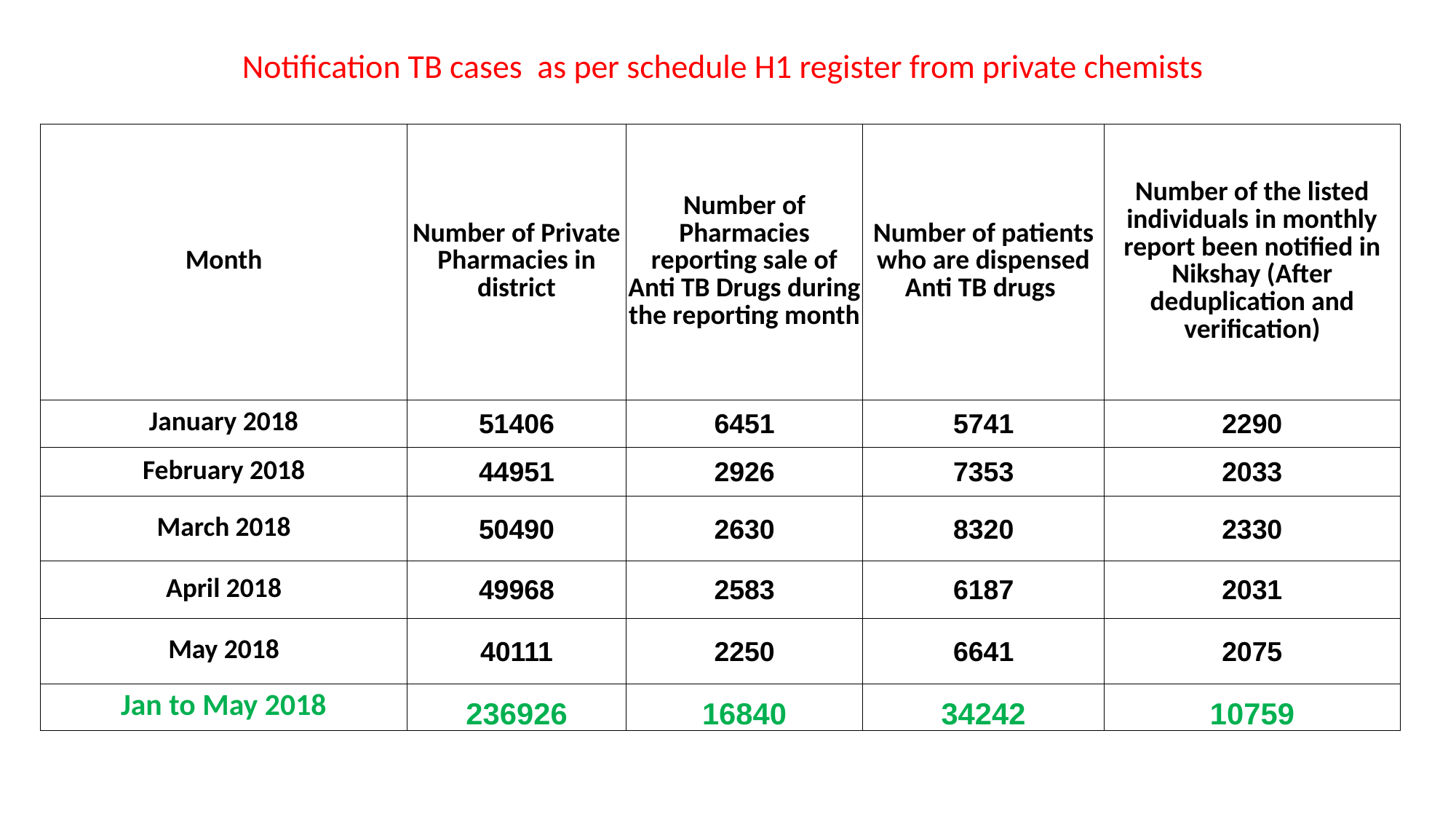

# Notification TB cases  as per schedule H1 register from private chemists
| Month | Number of Private Pharmacies in district | Number of Pharmacies reporting sale of Anti TB Drugs during the reporting month | Number of patients who are dispensed Anti TB drugs | Number of the listed individuals in monthly report been notified in Nikshay (After deduplication and verification) |
| --- | --- | --- | --- | --- |
| January 2018 | 51406 | 6451 | 5741 | 2290 |
| February 2018 | 44951 | 2926 | 7353 | 2033 |
| March 2018 | 50490 | 2630 | 8320 | 2330 |
| April 2018 | 49968 | 2583 | 6187 | 2031 |
| May 2018 | 40111 | 2250 | 6641 | 2075 |
| Jan to May 2018 | 236926 | 16840 | 34242 | 10759 |